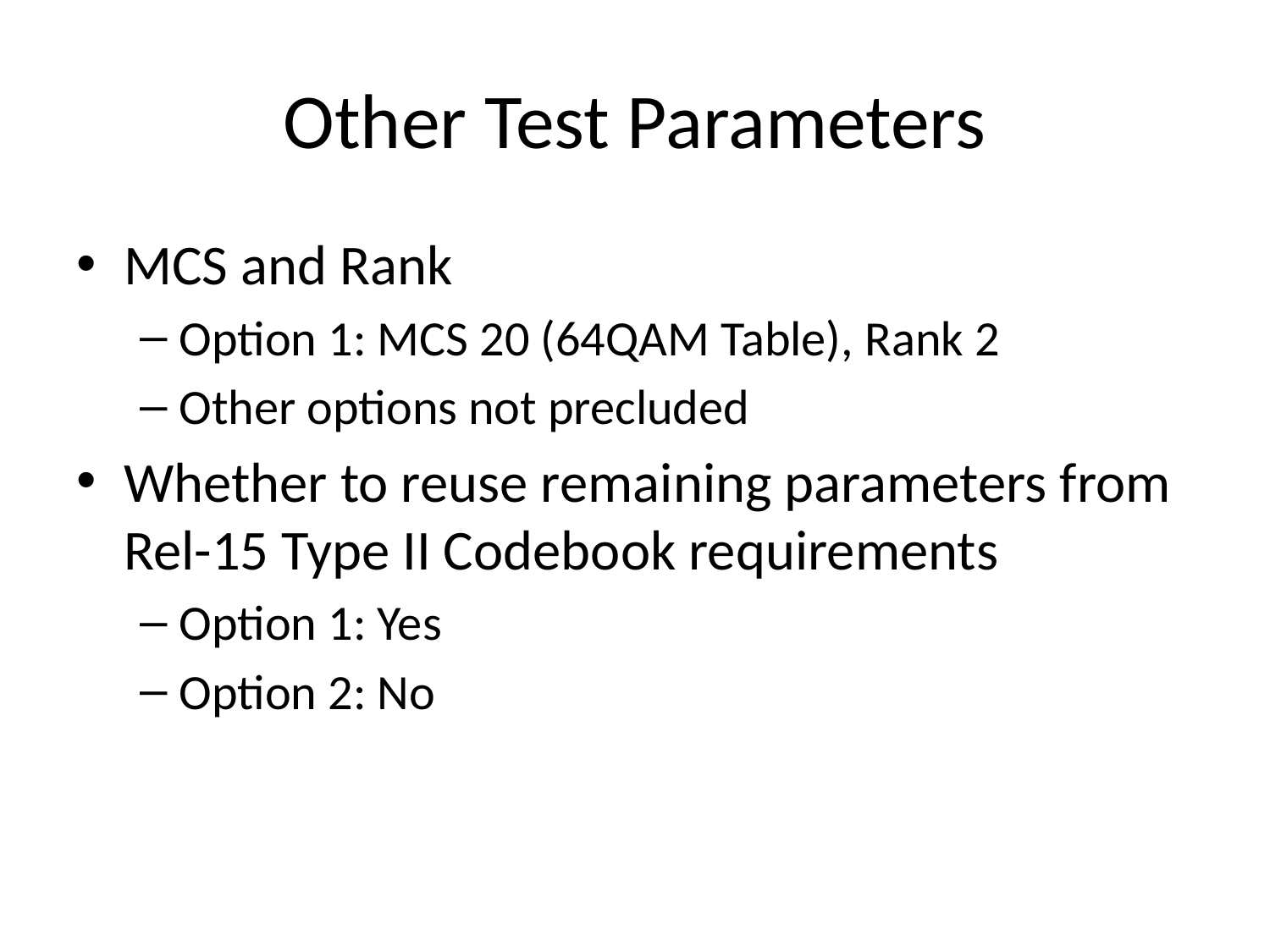

# Other Test Parameters
MCS and Rank
Option 1: MCS 20 (64QAM Table), Rank 2
Other options not precluded
Whether to reuse remaining parameters from Rel-15 Type II Codebook requirements
Option 1: Yes
Option 2: No